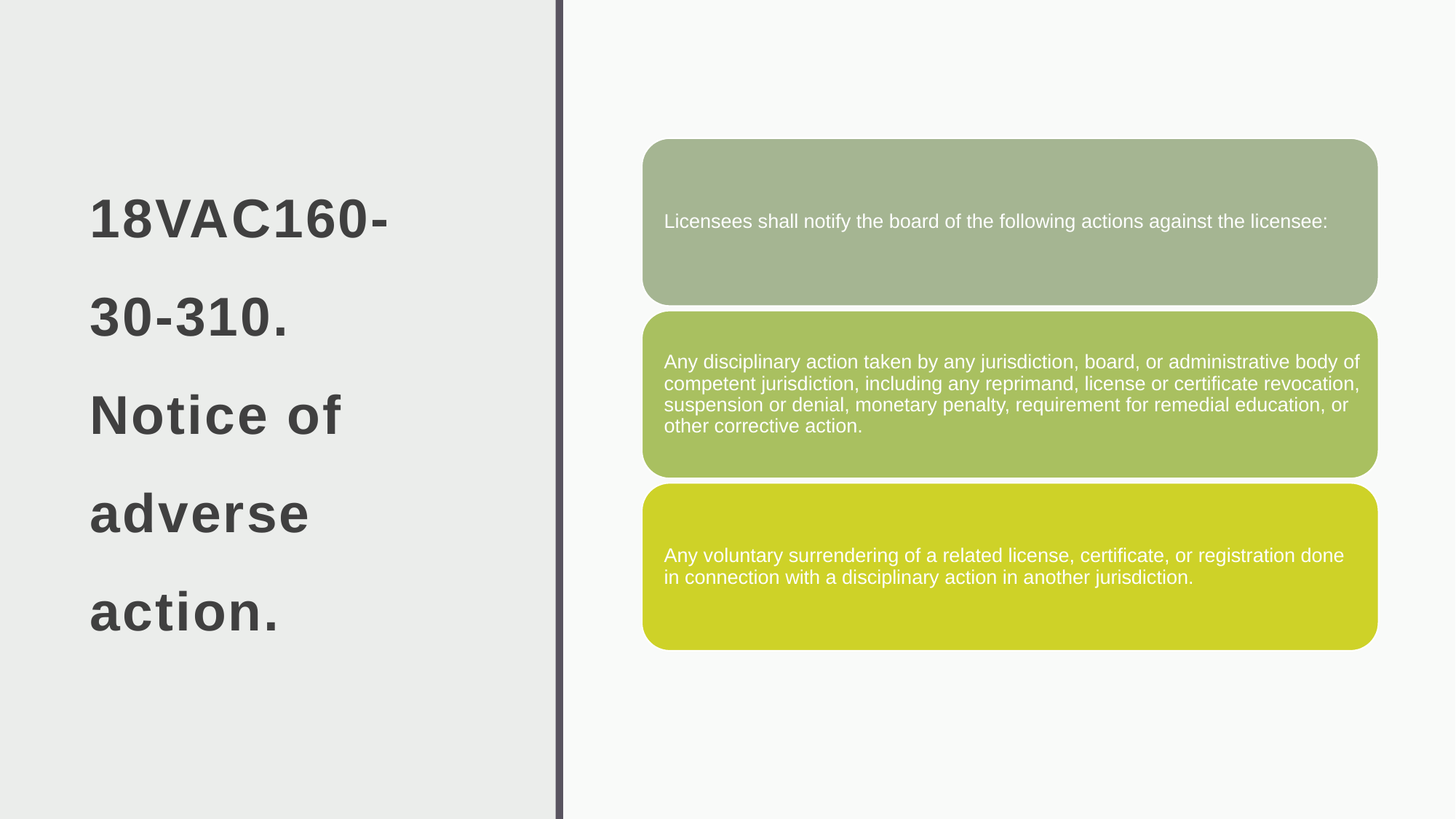

Licensees shall notify the board of the following actions against the licensee:
Any disciplinary action taken by any jurisdiction, board, or administrative body of competent jurisdiction, including any reprimand, license or certificate revocation, suspension or denial, monetary penalty, requirement for remedial education, or other corrective action.
Any voluntary surrendering of a related license, certificate, or registration done in connection with a disciplinary action in another jurisdiction.
# 18VAC160-30-310. Notice of adverse action.